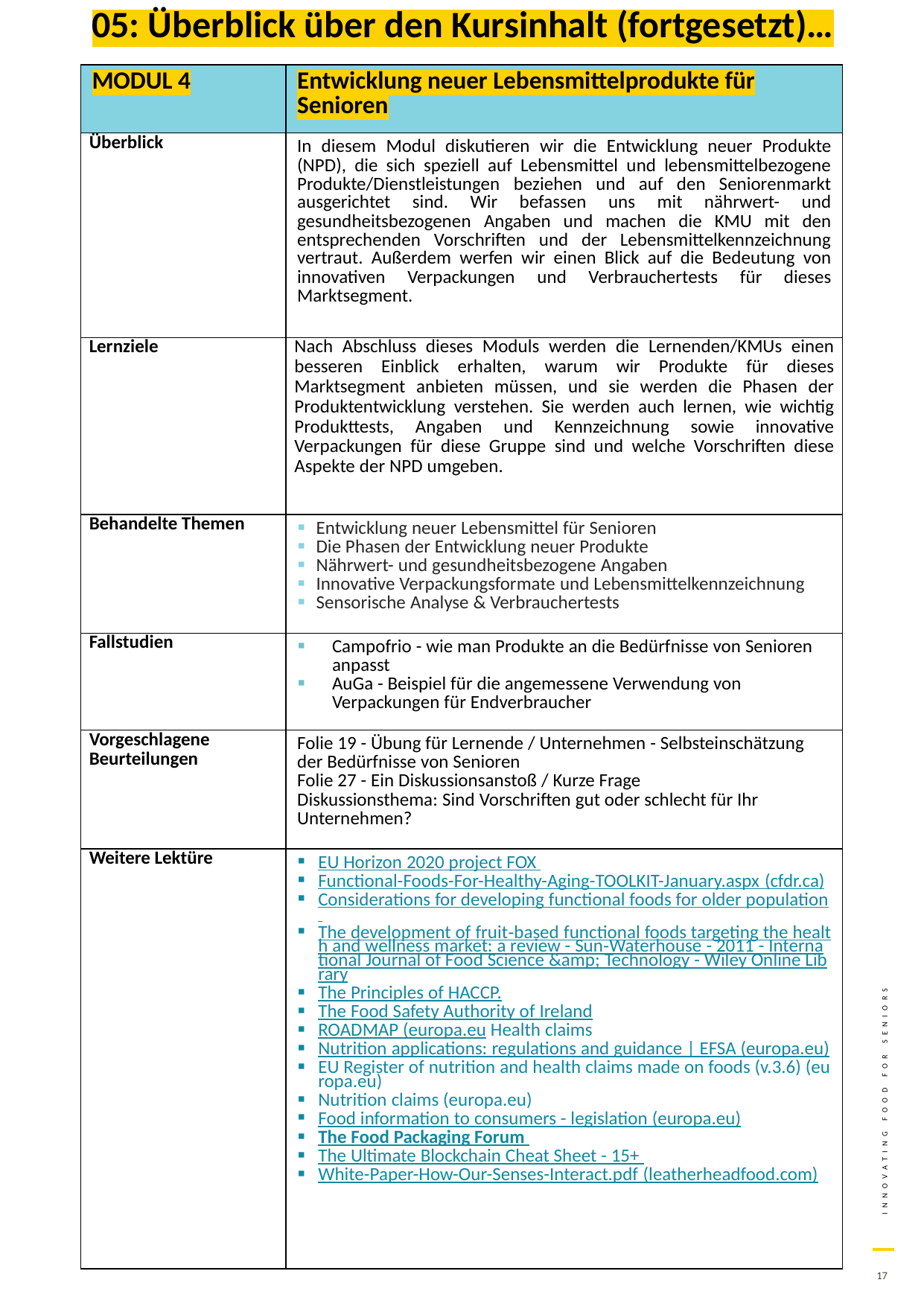

05: Überblick über den Kursinhalt (fortgesetzt)…
| MODUL 4 | Entwicklung neuer Lebensmittelprodukte für Senioren |
| --- | --- |
| Überblick | In diesem Modul diskutieren wir die Entwicklung neuer Produkte (NPD), die sich speziell auf Lebensmittel und lebensmittelbezogene Produkte/Dienstleistungen beziehen und auf den Seniorenmarkt ausgerichtet sind. Wir befassen uns mit nährwert- und gesundheitsbezogenen Angaben und machen die KMU mit den entsprechenden Vorschriften und der Lebensmittelkennzeichnung vertraut. Außerdem werfen wir einen Blick auf die Bedeutung von innovativen Verpackungen und Verbrauchertests für dieses Marktsegment. |
| Lernziele | Nach Abschluss dieses Moduls werden die Lernenden/KMUs einen besseren Einblick erhalten, warum wir Produkte für dieses Marktsegment anbieten müssen, und sie werden die Phasen der Produktentwicklung verstehen. Sie werden auch lernen, wie wichtig Produkttests, Angaben und Kennzeichnung sowie innovative Verpackungen für diese Gruppe sind und welche Vorschriften diese Aspekte der NPD umgeben. |
| Behandelte Themen | Entwicklung neuer Lebensmittel für Senioren Die Phasen der Entwicklung neuer Produkte Nährwert- und gesundheitsbezogene Angaben Innovative Verpackungsformate und Lebensmittelkennzeichnung Sensorische Analyse & Verbrauchertests |
| Fallstudien | Campofrio - wie man Produkte an die Bedürfnisse von Senioren anpasst AuGa - Beispiel für die angemessene Verwendung von Verpackungen für Endverbraucher |
| Vorgeschlagene Beurteilungen | Folie 19 - Übung für Lernende / Unternehmen - Selbsteinschätzung der Bedürfnisse von Senioren Folie 27 - Ein Diskussionsanstoß / Kurze Frage Diskussionsthema: Sind Vorschriften gut oder schlecht für Ihr Unternehmen? |
| Weitere Lektüre | EU Horizon 2020 project FOX Functional-Foods-For-Healthy-Aging-TOOLKIT-January.aspx (cfdr.ca) Considerations for developing functional foods for older population The development of fruit‐based functional foods targeting the health and wellness market: a review - Sun‐Waterhouse - 2011 - International Journal of Food Science &amp; Technology - Wiley Online Library The Principles of HACCP. The Food Safety Authority of Ireland ROADMAP (europa.eu Health claims Nutrition applications: regulations and guidance | EFSA (europa.eu) EU Register of nutrition and health claims made on foods (v.3.6) (europa.eu) Nutrition claims (europa.eu) Food information to consumers - legislation (europa.eu) The Food Packaging Forum The Ultimate Blockchain Cheat Sheet - 15+ White-Paper-How-Our-Senses-Interact.pdf (leatherheadfood.com) |